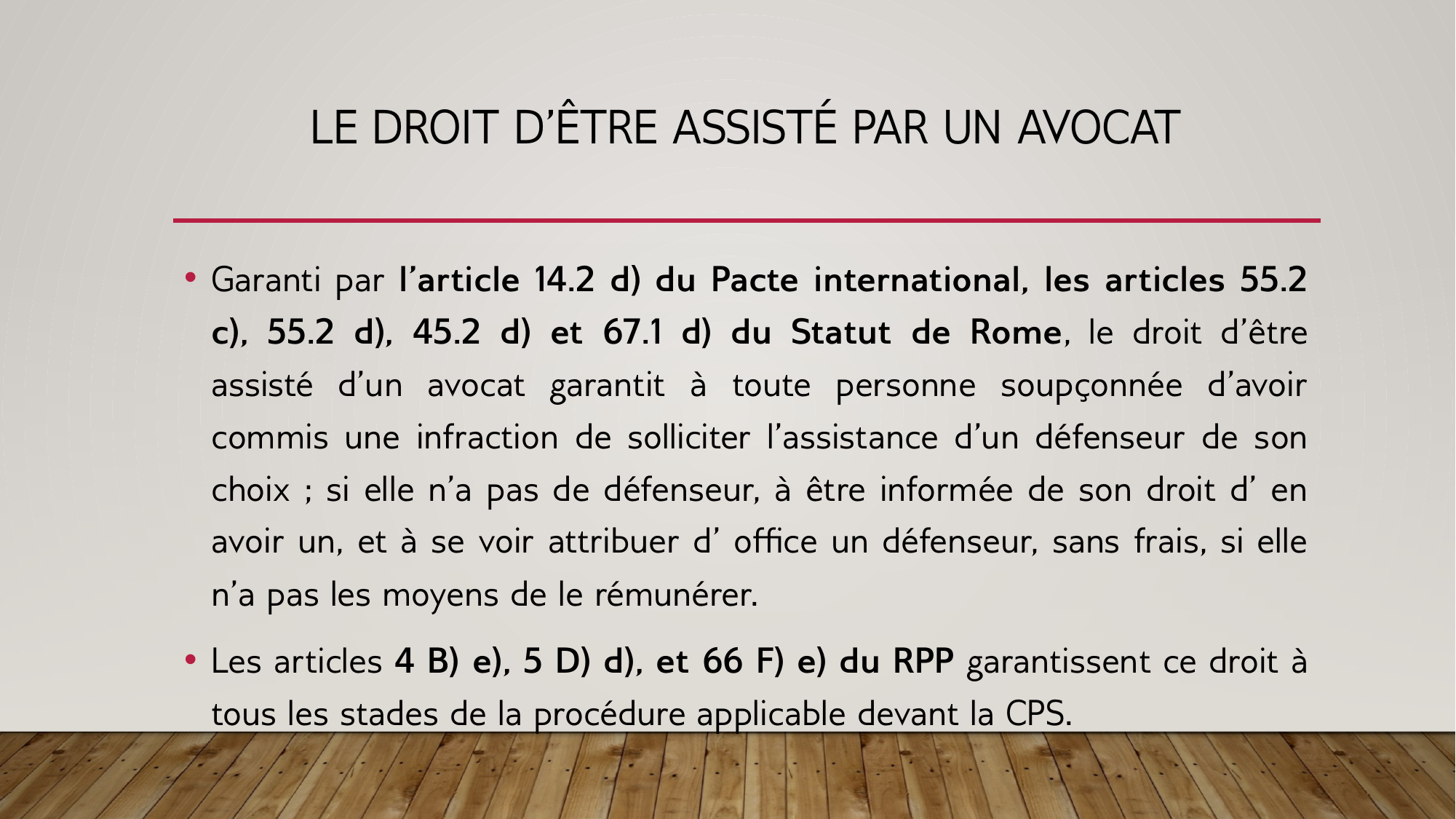

# Le DROIT d’ÊTRE ASSISTÉ PAR UN AVOCAT
Garanti par l’article 14.2 d) du Pacte international, les articles 55.2 c), 55.2 d), 45.2 d) et 67.1 d) du Statut de Rome, le droit d’être assisté d’un avocat garantit à toute personne soupçonnée d’avoir commis une infraction de solliciter l’assistance d’un défenseur de son choix ; si elle n’a pas de défenseur, à être informée de son droit d’ en avoir un, et à se voir attribuer d’ office un défenseur, sans frais, si elle n’a pas les moyens de le rémunérer.
Les articles 4 B) e), 5 D) d), et 66 F) e) du RPP garantissent ce droit à tous les stades de la procédure applicable devant la CPS.